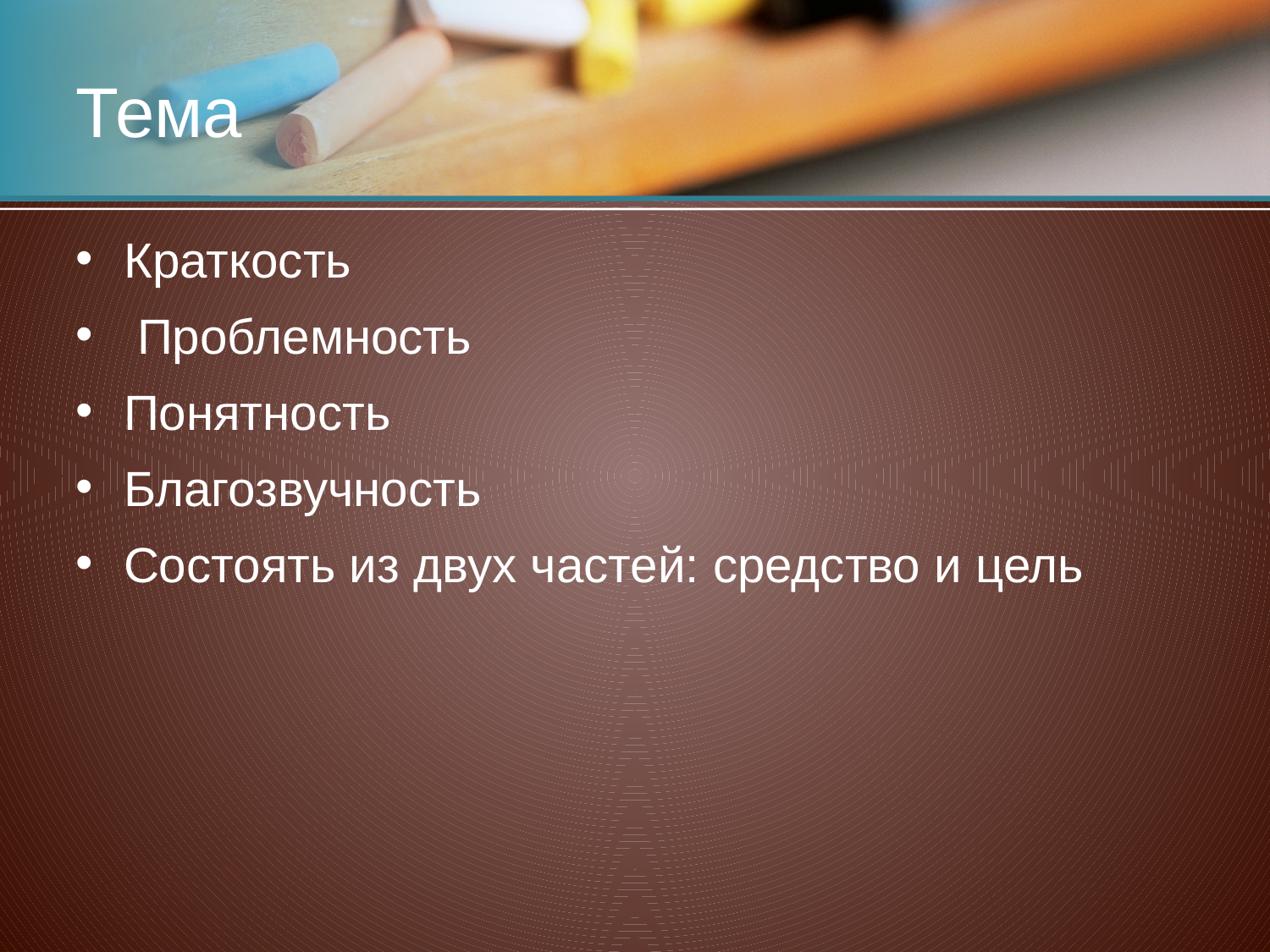

# Тема
Краткость
 Проблемность
Понятность
Благозвучность
Состоять из двух частей: средство и цель